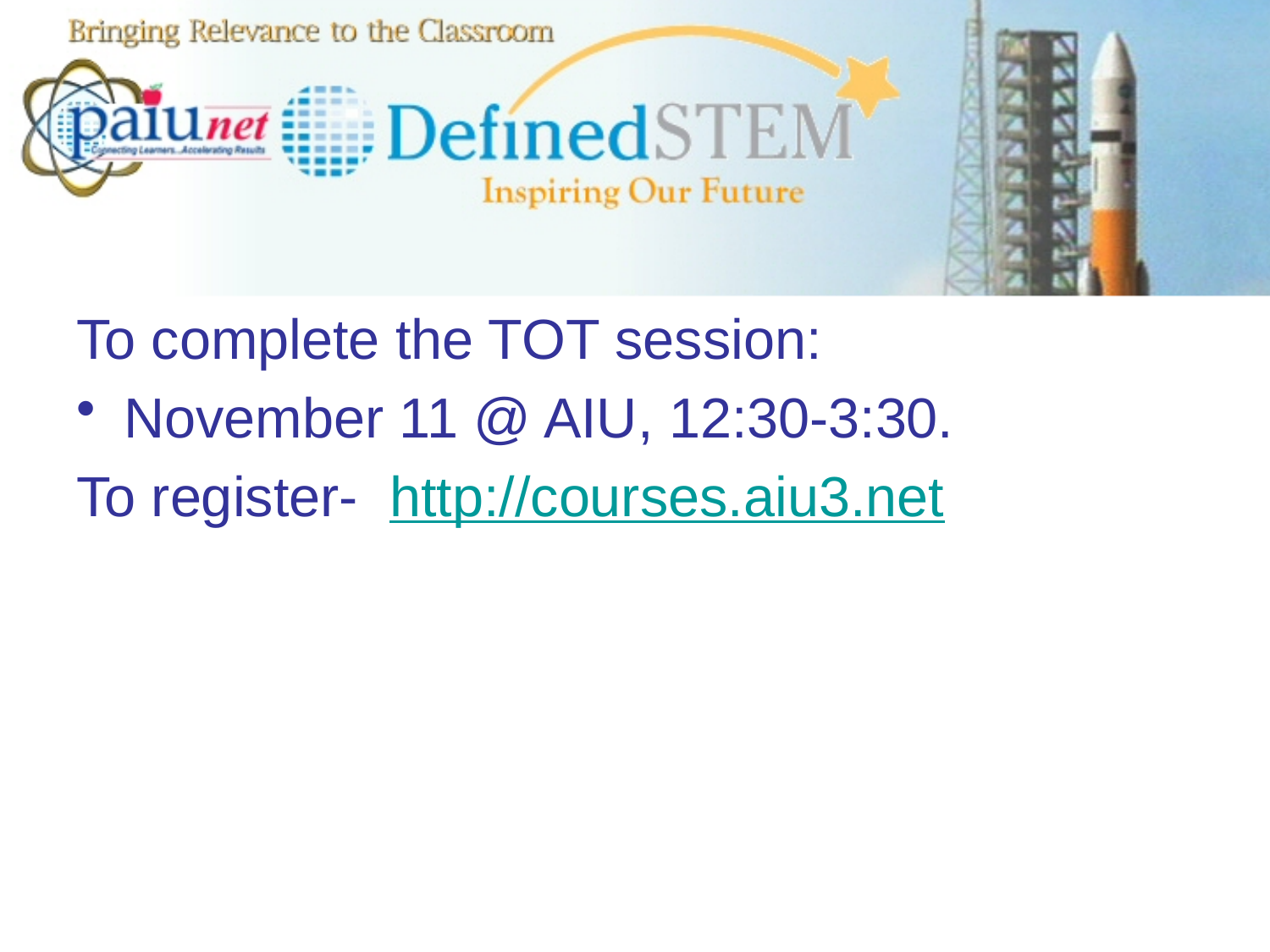

#
To complete the TOT session:
November 11 @ AIU, 12:30-3:30.
To register-  http://courses.aiu3.net